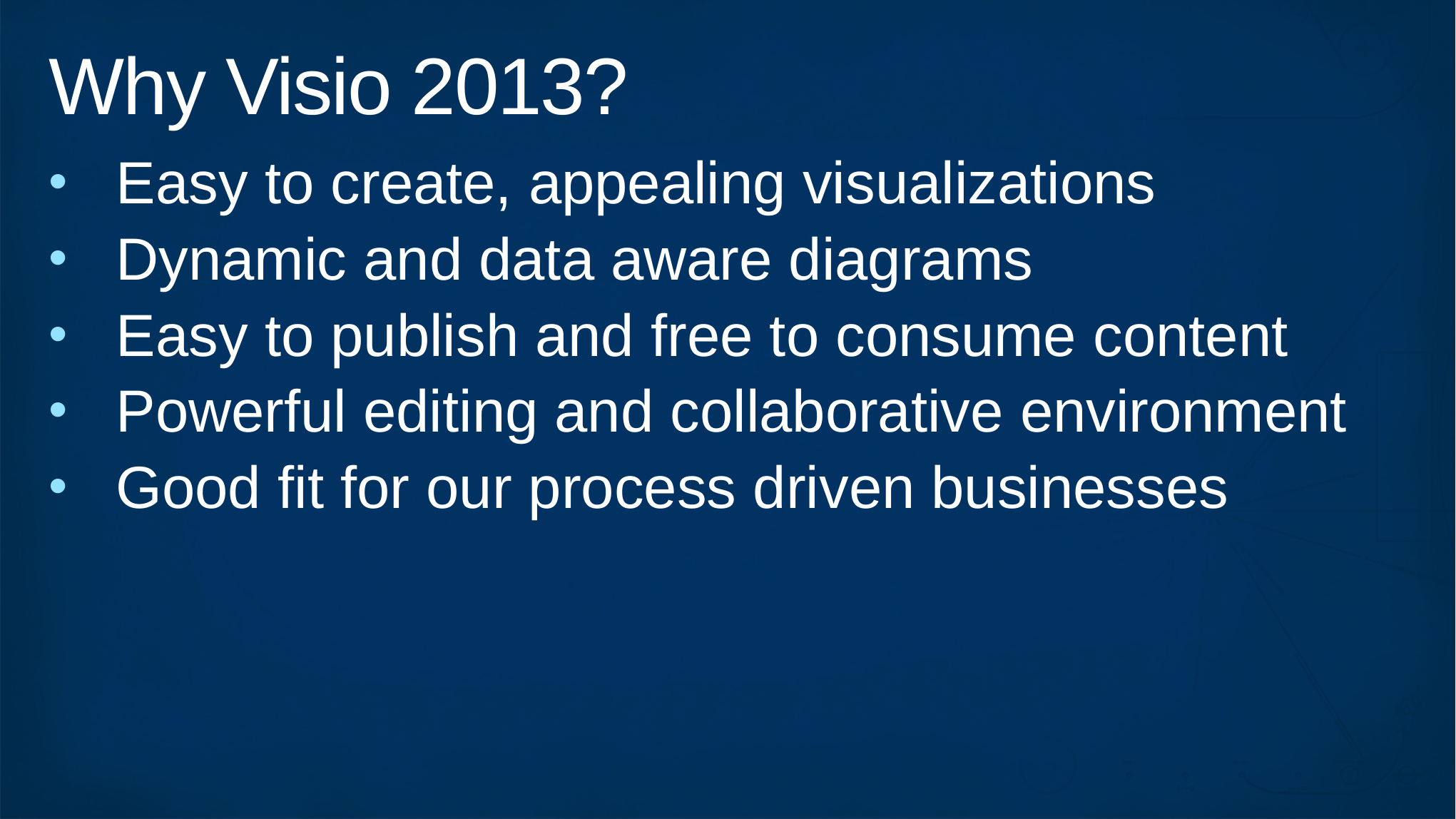

# Why Visio 2013?
Easy to create, appealing visualizations
Dynamic and data aware diagrams
Easy to publish and free to consume content
Powerful editing and collaborative environment
Good fit for our process driven businesses